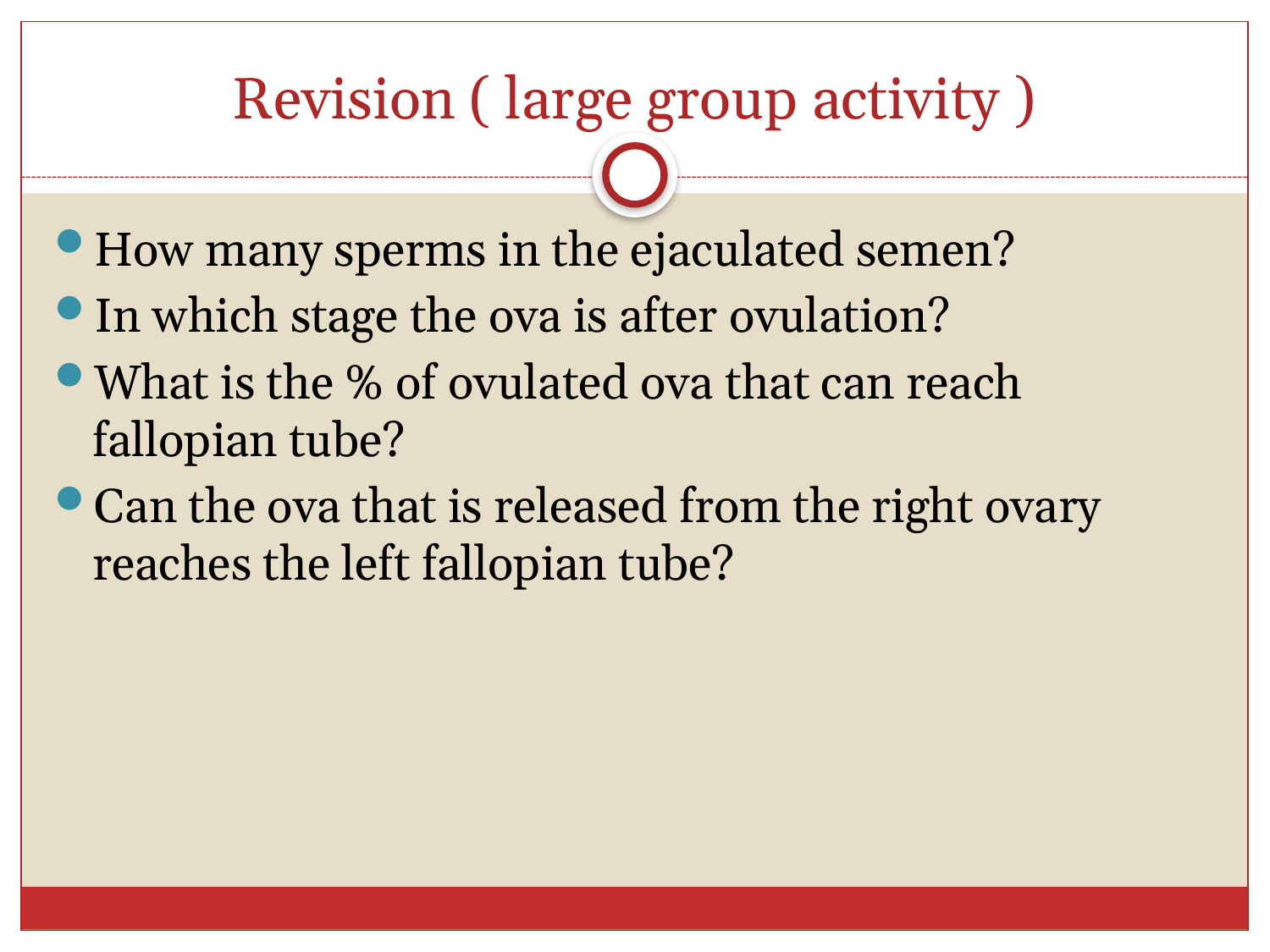

# Revision ( large group activity )
How many sperms in the ejaculated semen?
In which stage the ova is after ovulation?
What is the % of ovulated ova that can reach fallopian tube?
Can the ova that is released from the right ovary reaches the left fallopian tube?